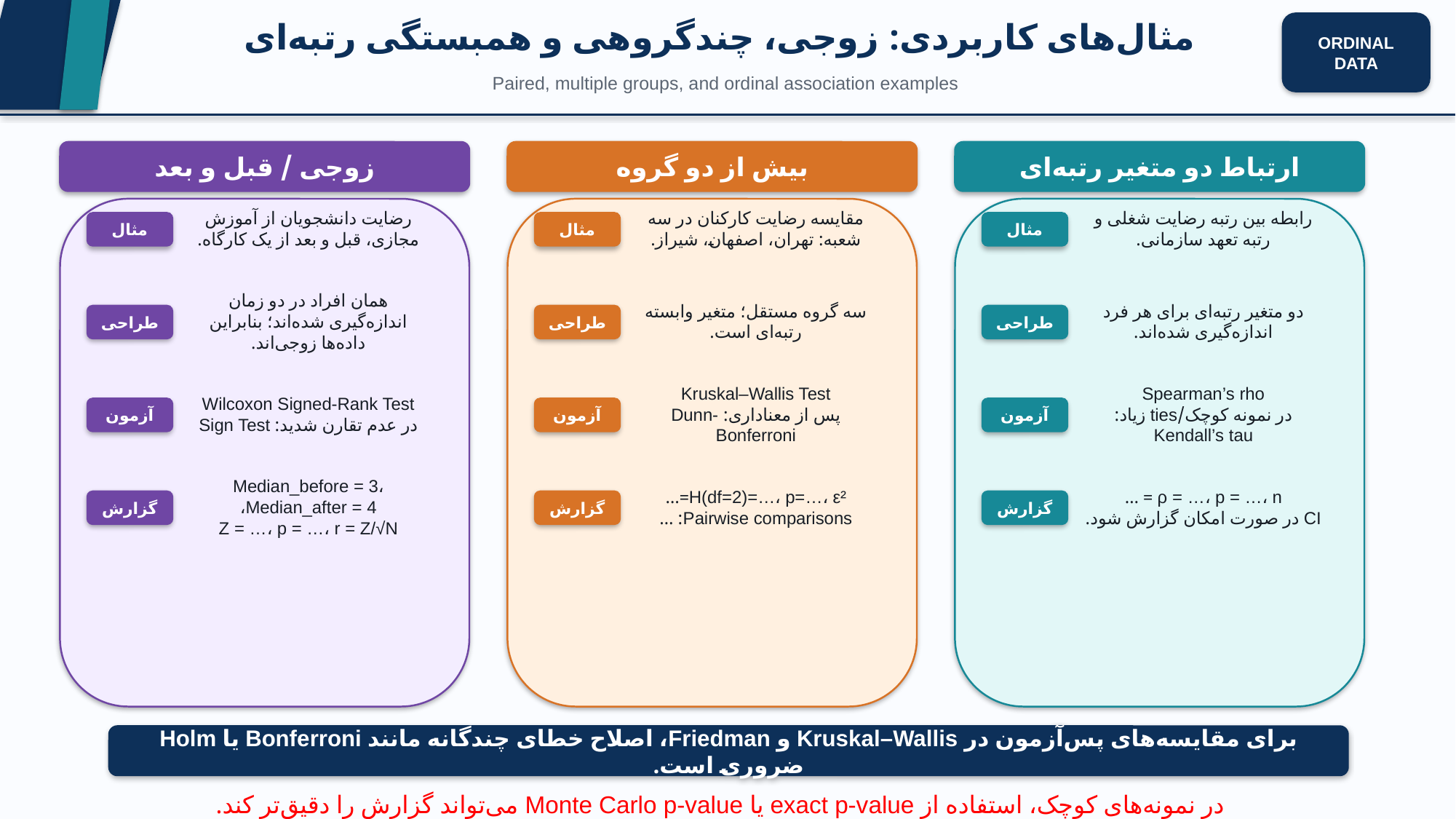

مثال‌های کاربردی: زوجی، چندگروهی و همبستگی رتبه‌ای
ORDINAL
DATA
Paired, multiple groups, and ordinal association examples
زوجی / قبل و بعد
بیش از دو گروه
ارتباط دو متغیر رتبه‌ای

رضایت دانشجویان از آموزش مجازی، قبل و بعد از یک کارگاه.
مقایسه رضایت کارکنان در سه شعبه: تهران، اصفهان، شیراز.
رابطه بین رتبه رضایت شغلی و رتبه تعهد سازمانی.
مثال
مثال
مثال
همان افراد در دو زمان اندازه‌گیری شده‌اند؛ بنابراین داده‌ها زوجی‌اند.
دو متغیر رتبه‌ای برای هر فرد اندازه‌گیری شده‌اند.
طراحی
طراحی
طراحی
سه گروه مستقل؛ متغیر وابسته رتبه‌ای است.
Spearman’s rho
در نمونه کوچک/ties زیاد: Kendall’s tau
Wilcoxon Signed-Rank Test
در عدم تقارن شدید: Sign Test
Kruskal–Wallis Test
پس از معناداری: Dunn-Bonferroni
آزمون
آزمون
آزمون
Median_before = 3، Median_after = 4،
Z = …، p = …، r = Z/√N
H(df=2)=…، p=…، ε²=…
Pairwise comparisons: …
ρ = …، p = …، n = …
CI در صورت امکان گزارش شود.
گزارش
گزارش
گزارش
برای مقایسه‌های پس‌آزمون در Kruskal–Wallis و Friedman، اصلاح خطای چندگانه مانند Bonferroni یا Holm ضروری است.
در نمونه‌های کوچک، استفاده از exact p-value یا Monte Carlo p-value می‌تواند گزارش را دقیق‌تر کند.